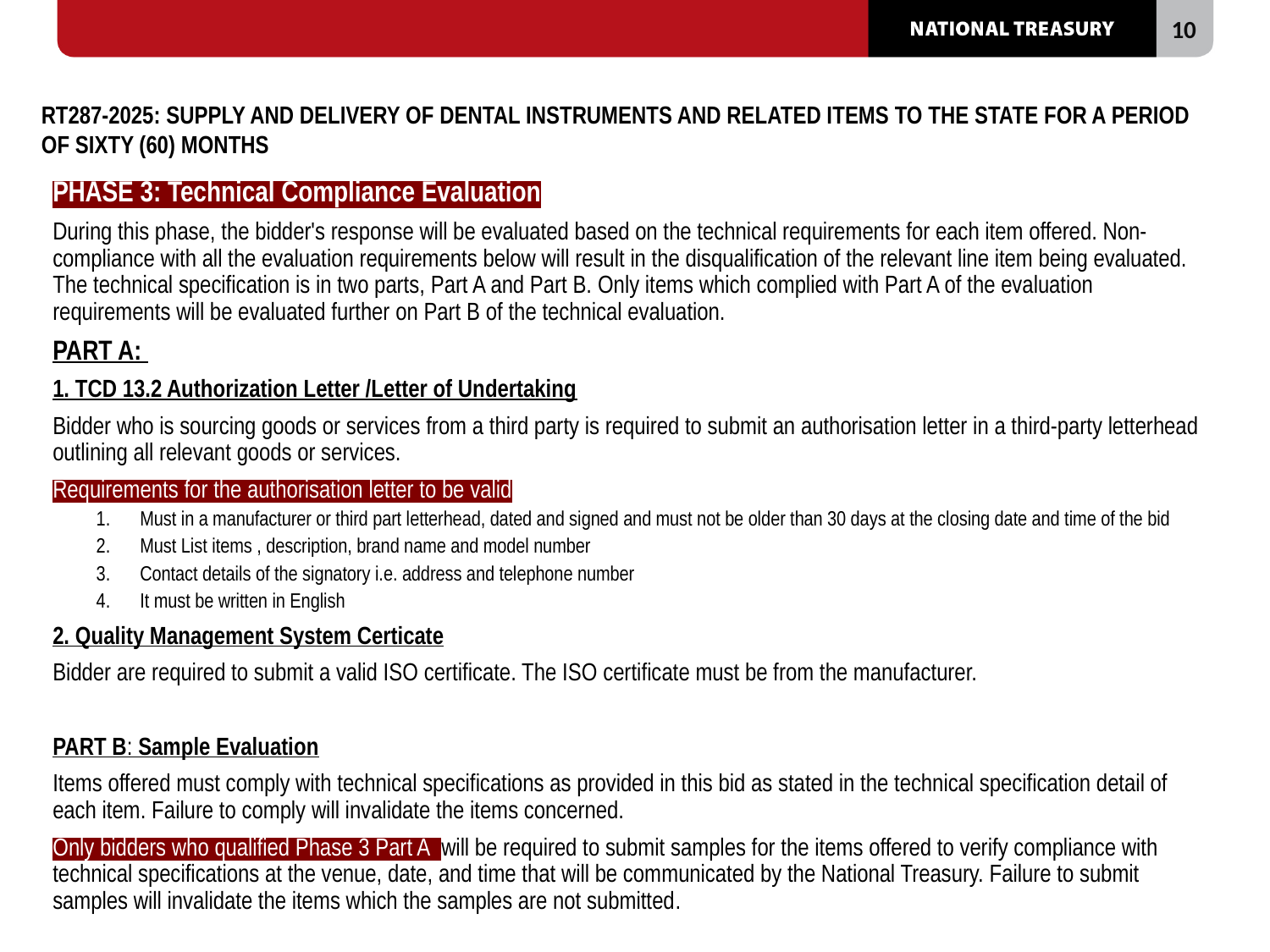

# RT287-2025: SUPPLY AND DELIVERY OF DENTAL INSTRUMENTS AND RELATED ITEMS TO THE STATE FOR A PERIOD OF SIXTY (60) MONTHS
PHASE 3: Technical Compliance Evaluation
During this phase, the bidder's response will be evaluated based on the technical requirements for each item offered. Non-compliance with all the evaluation requirements below will result in the disqualification of the relevant line item being evaluated. The technical specification is in two parts, Part A and Part B. Only items which complied with Part A of the evaluation requirements will be evaluated further on Part B of the technical evaluation.
PART A:
1. TCD 13.2 Authorization Letter /Letter of Undertaking
Bidder who is sourcing goods or services from a third party is required to submit an authorisation letter in a third-party letterhead outlining all relevant goods or services.
Requirements for the authorisation letter to be valid
Must in a manufacturer or third part letterhead, dated and signed and must not be older than 30 days at the closing date and time of the bid
Must List items , description, brand name and model number
Contact details of the signatory i.e. address and telephone number
It must be written in English
2. Quality Management System Certicate
Bidder are required to submit a valid ISO certificate. The ISO certificate must be from the manufacturer.

PART B: Sample Evaluation
Items offered must comply with technical specifications as provided in this bid as stated in the technical specification detail of each item. Failure to comply will invalidate the items concerned.
Only bidders who qualified Phase 3 Part A  will be required to submit samples for the items offered to verify compliance with technical specifications at the venue, date, and time that will be communicated by the National Treasury. Failure to submit samples will invalidate the items which the samples are not submitted.